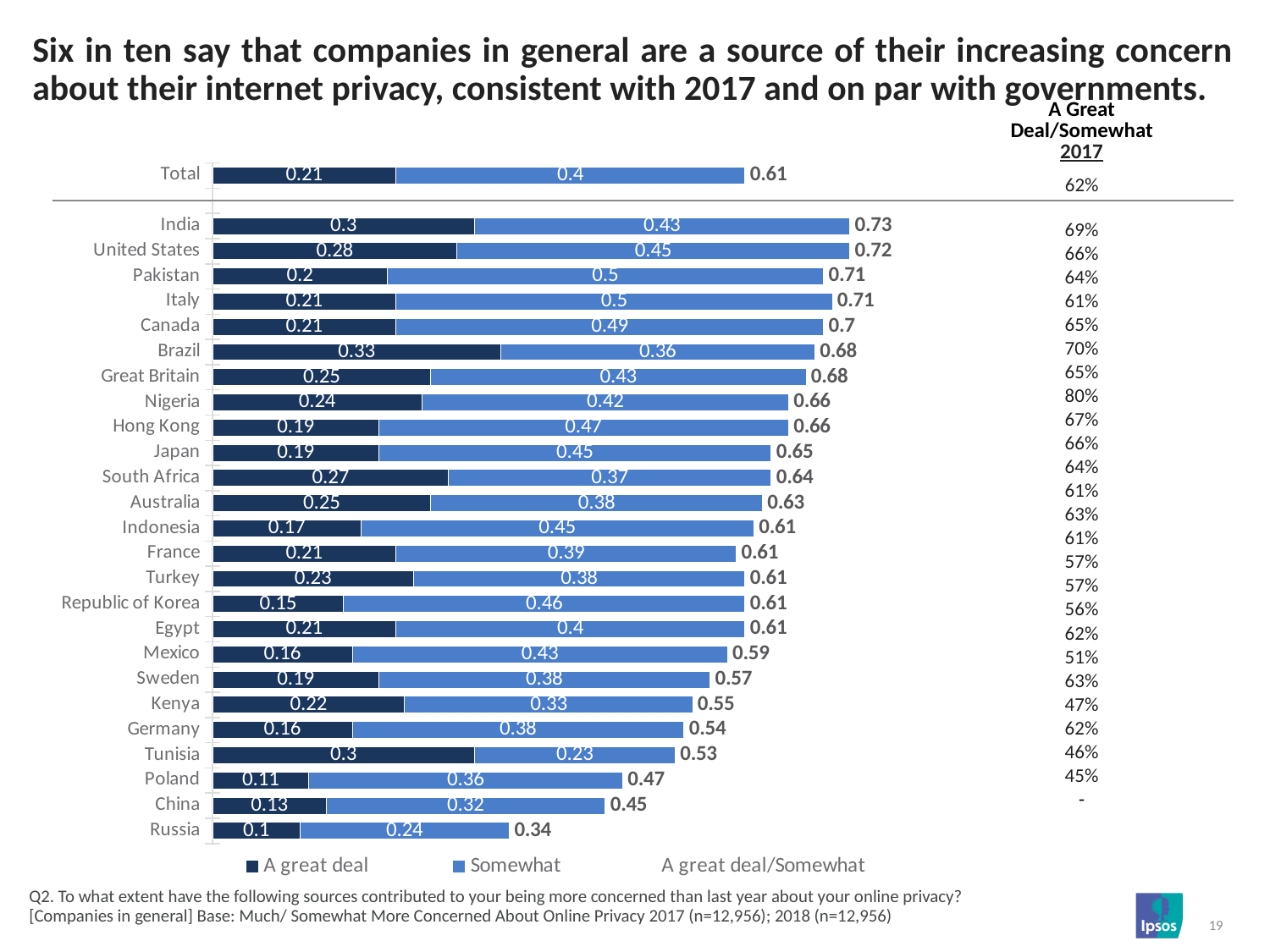

# Six in ten say that companies in general are a source of their increasing concern about their internet privacy, consistent with 2017 and on par with governments.
| A Great Deal/Somewhat |
| --- |
| 2017 |

### Chart

| Category | A great deal | Somewhat | A great deal/Somewhat |
|---|---|---|---|
| Total | 0.21 | 0.4 | 0.61 |
|  | None | None | None |
| India | 0.3 | 0.43 | 0.73 |
| United States | 0.28 | 0.45 | 0.72 |
| Pakistan | 0.2 | 0.5 | 0.71 |
| Italy | 0.21 | 0.5 | 0.71 |
| Canada | 0.21 | 0.49 | 0.7 |
| Brazil | 0.33 | 0.36 | 0.68 |
| Great Britain | 0.25 | 0.43 | 0.68 |
| Nigeria | 0.24 | 0.42 | 0.66 |
| Hong Kong | 0.19 | 0.47 | 0.66 |
| Japan | 0.19 | 0.45 | 0.65 |
| South Africa | 0.27 | 0.37 | 0.64 |
| Australia | 0.25 | 0.38 | 0.63 |
| Indonesia | 0.17 | 0.45 | 0.61 |
| France | 0.21 | 0.39 | 0.61 |
| Turkey | 0.23 | 0.38 | 0.61 |
| Republic of Korea | 0.15 | 0.46 | 0.61 |
| Egypt | 0.21 | 0.4 | 0.61 |
| Mexico | 0.16 | 0.43 | 0.59 |
| Sweden | 0.19 | 0.38 | 0.57 |
| Kenya | 0.22 | 0.33 | 0.55 |
| Germany | 0.16 | 0.38 | 0.54 |
| Tunisia | 0.3 | 0.23 | 0.53 |
| Poland | 0.11 | 0.36 | 0.47 |
| China | 0.13 | 0.32 | 0.45 |
| Russia | 0.1 | 0.24 | 0.34 |
62%
| 69% |
| --- |
| 66% |
| 64% |
| 61% |
| 65% |
| 70% |
| 65% |
| 80% |
| 67% |
| 66% |
| 64% |
| 61% |
| 63% |
| 61% |
| 57% |
| 57% |
| 56% |
| 62% |
| 51% |
| 63% |
| 47% |
| 62% |
| 46% |
| 45% |
| - |
Q2. To what extent have the following sources contributed to your being more concerned than last year about your online privacy? [Companies in general] Base: Much/ Somewhat More Concerned About Online Privacy 2017 (n=12,956); 2018 (n=12,956)